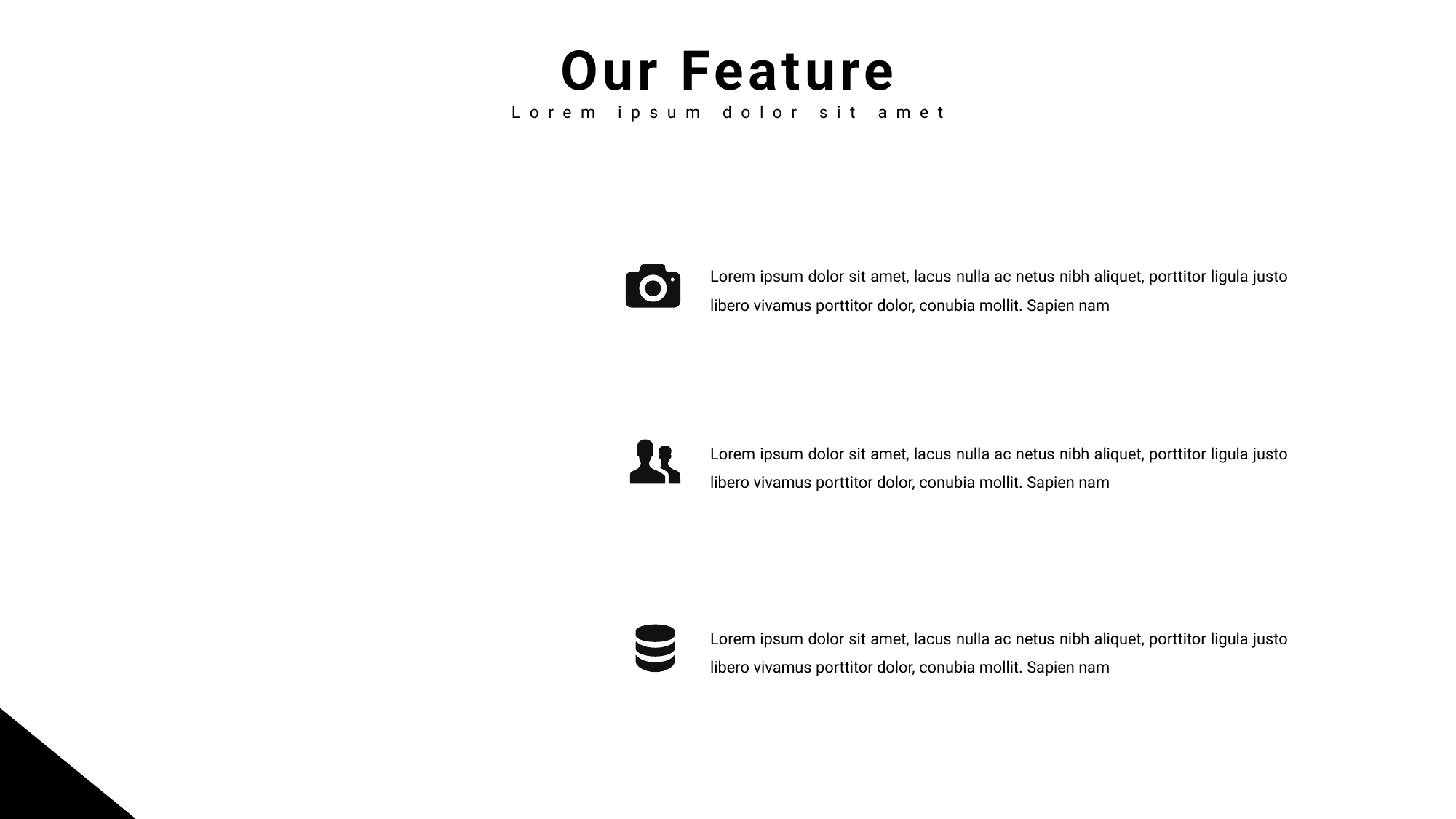

Our Feature
Lorem ipsum dolor sit amet

Lorem ipsum dolor sit amet, lacus nulla ac netus nibh aliquet, porttitor ligula justo libero vivamus porttitor dolor, conubia mollit. Sapien nam

Lorem ipsum dolor sit amet, lacus nulla ac netus nibh aliquet, porttitor ligula justo libero vivamus porttitor dolor, conubia mollit. Sapien nam

Lorem ipsum dolor sit amet, lacus nulla ac netus nibh aliquet, porttitor ligula justo libero vivamus porttitor dolor, conubia mollit. Sapien nam